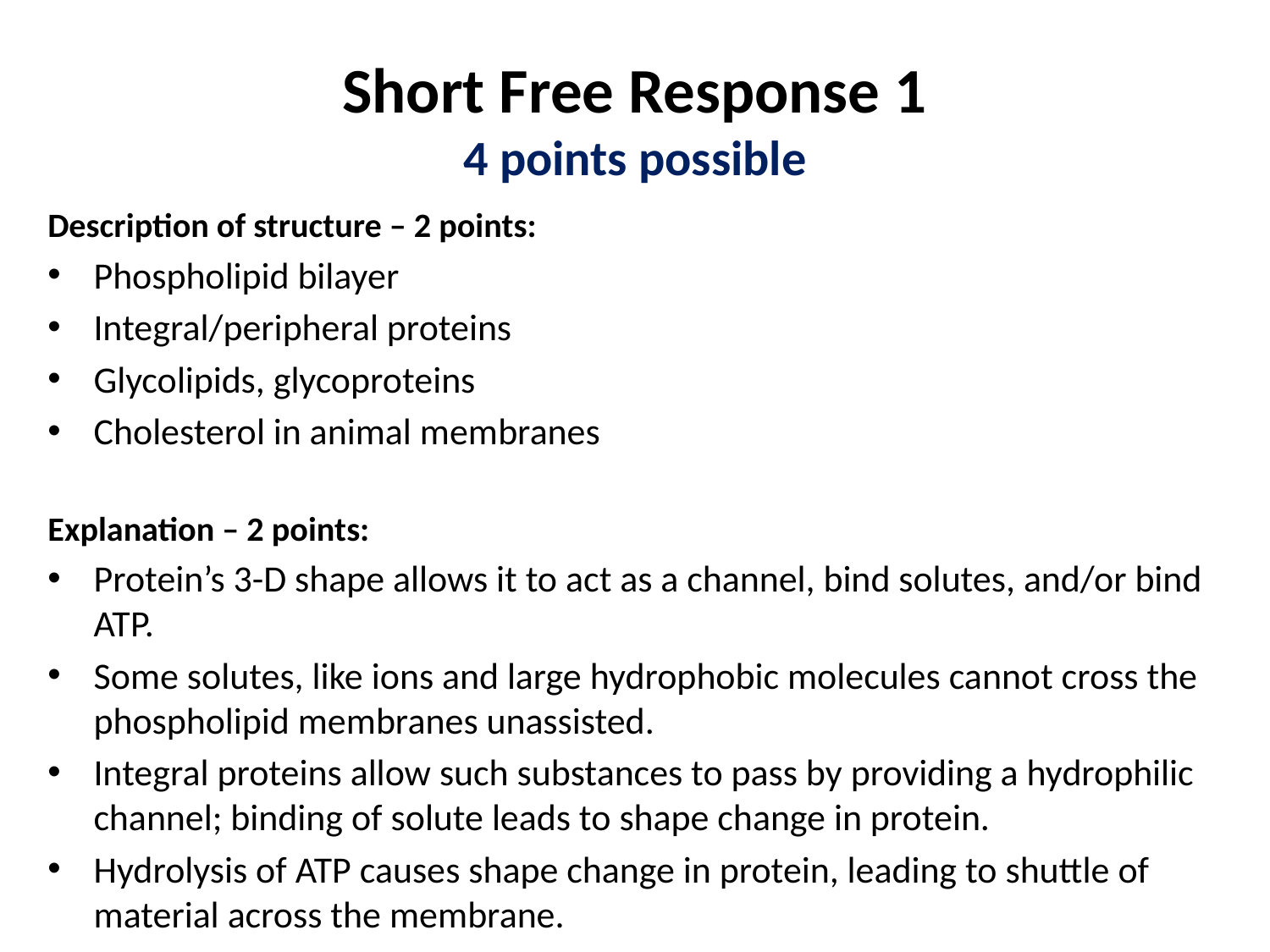

# Short Free Response 1 4 points possible
Description of structure – 2 points:
Phospholipid bilayer
Integral/peripheral proteins
Glycolipids, glycoproteins
Cholesterol in animal membranes

Explanation – 2 points:
Protein’s 3-D shape allows it to act as a channel, bind solutes, and/or bind ATP.
Some solutes, like ions and large hydrophobic molecules cannot cross the phospholipid membranes unassisted.
Integral proteins allow such substances to pass by providing a hydrophilic channel; binding of solute leads to shape change in protein.
Hydrolysis of ATP causes shape change in protein, leading to shuttle of material across the membrane.